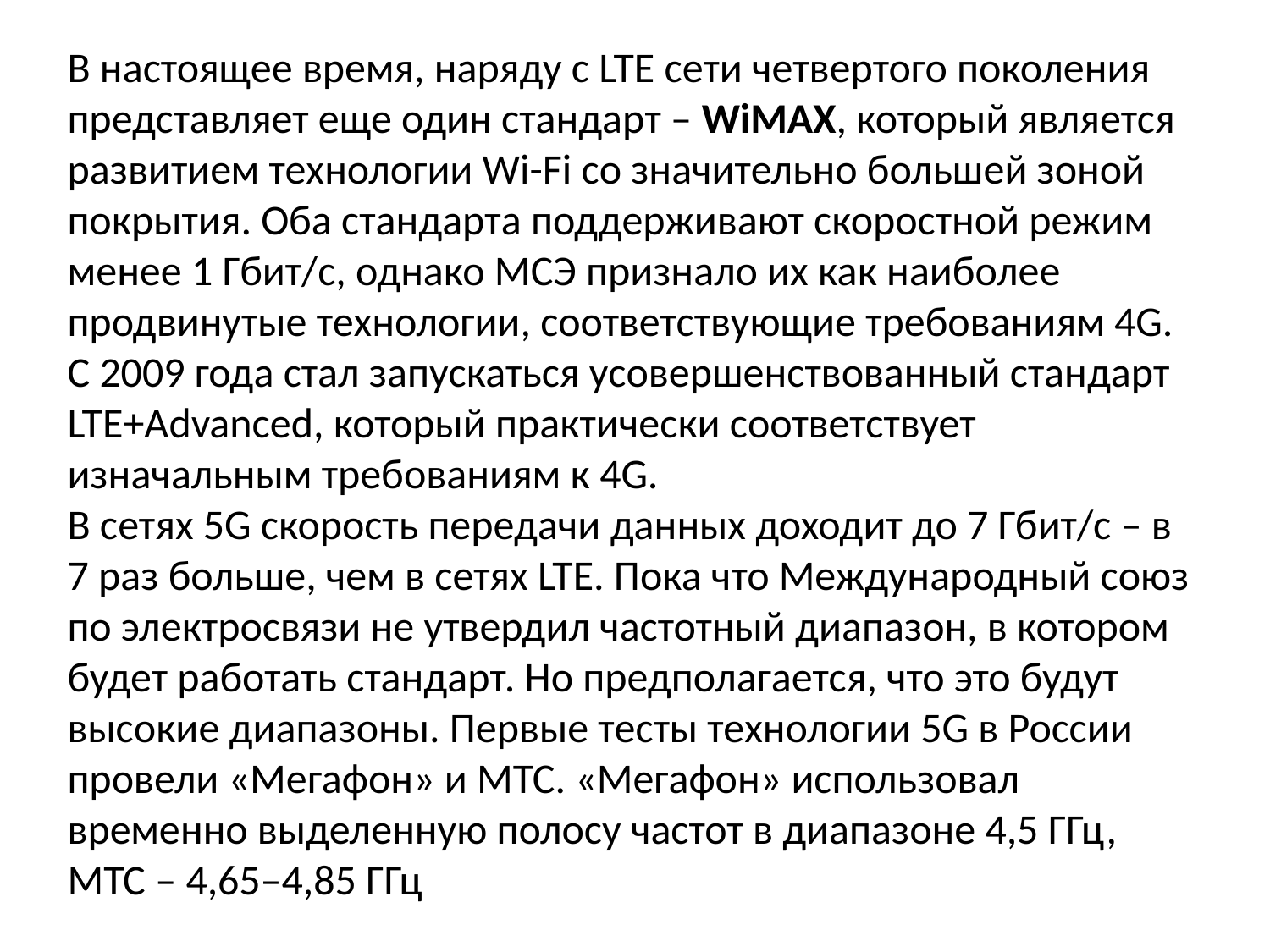

В настоящее время, наряду с LTE сети четвертого поколения представляет еще один стандарт – WiMAX, который является развитием технологии Wi-Fi со значительно большей зоной покрытия. Оба стандарта поддерживают скоростной режим менее 1 Гбит/с, однако МСЭ признало их как наиболее продвинутые технологии, соответствующие требованиям 4G. С 2009 года стал запускаться усовершенствованный стандарт LTE+Advanced, который практически соответствует изначальным требованиям к 4G.
В сетях 5G скорость передачи данных доходит до 7 Гбит/с – в 7 раз больше, чем в сетях LTE. Пока что Международный союз по электросвязи не утвердил частотный диапазон, в котором будет работать стандарт. Но предполагается, что это будут высокие диапазоны. Первые тесты технологии 5G в России провели «Мегафон» и МТС. «Мегафон» использовал временно выделенную полосу частот в диапазоне 4,5 ГГц, МТС – 4,65–4,85 ГГц